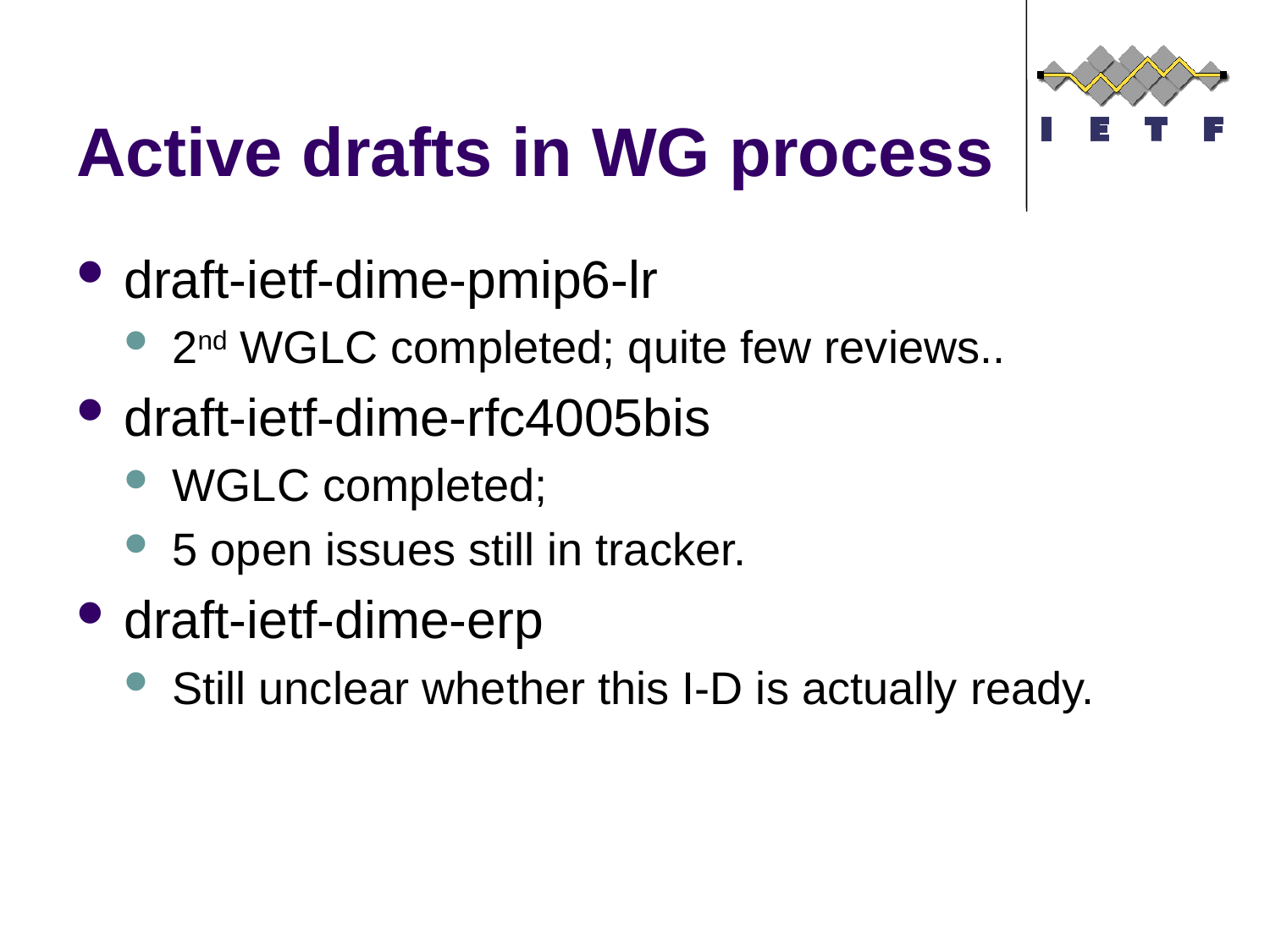

# Active drafts in WG process
draft-ietf-dime-pmip6-lr
2nd WGLC completed; quite few reviews..
draft-ietf-dime-rfc4005bis
WGLC completed;
5 open issues still in tracker.
draft-ietf-dime-erp
Still unclear whether this I-D is actually ready.